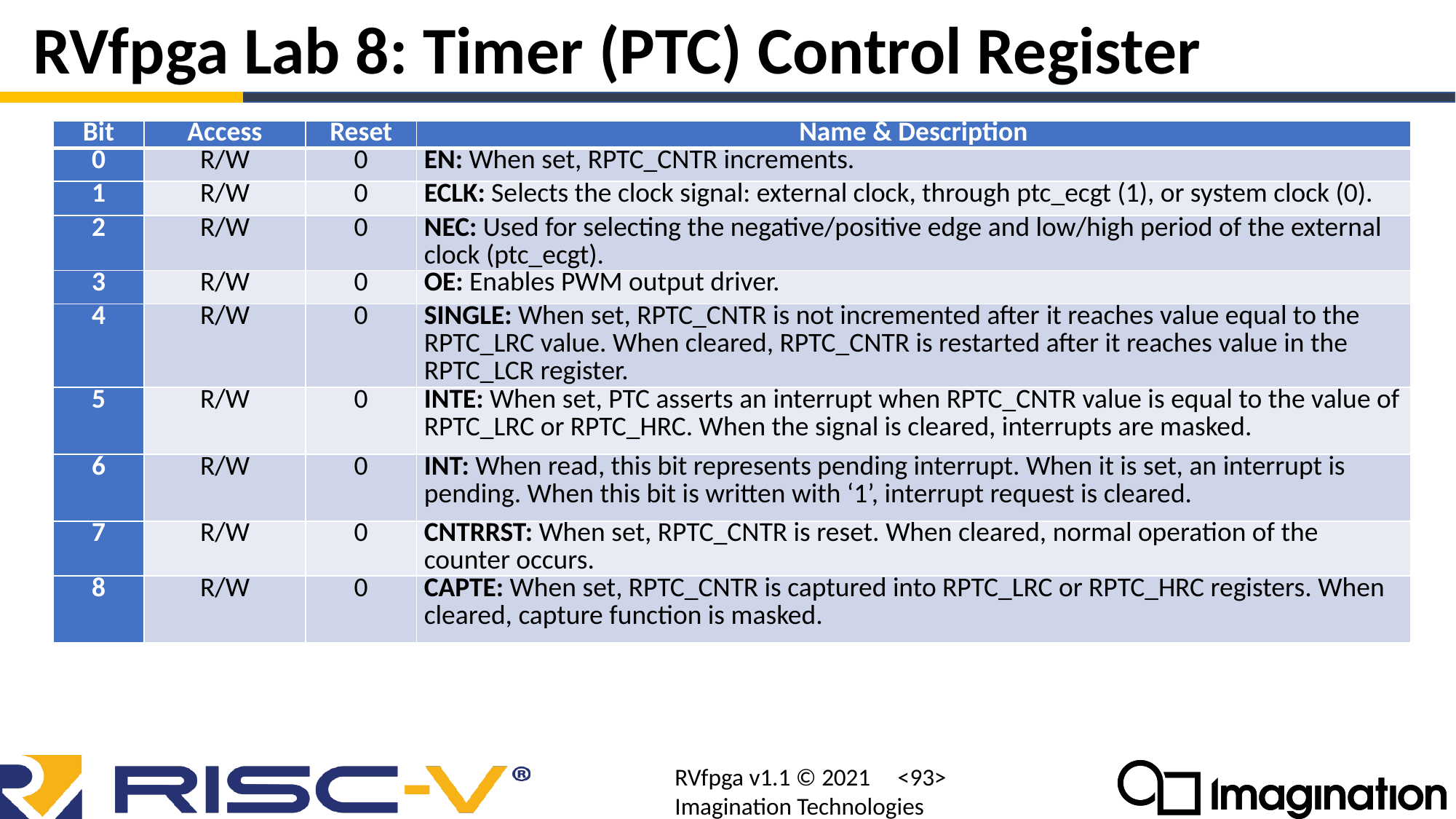

# RVfpga Lab 8: Timer (PTC) Control Register
| Bit | Access | Reset | Name & Description |
| --- | --- | --- | --- |
| 0 | R/W | 0 | EN: When set, RPTC\_CNTR increments. |
| 1 | R/W | 0 | ECLK: Selects the clock signal: external clock, through ptc\_ecgt (1), or system clock (0). |
| 2 | R/W | 0 | NEC: Used for selecting the negative/positive edge and low/high period of the external clock (ptc\_ecgt). |
| 3 | R/W | 0 | OE: Enables PWM output driver. |
| 4 | R/W | 0 | SINGLE: When set, RPTC\_CNTR is not incremented after it reaches value equal to the RPTC\_LRC value. When cleared, RPTC\_CNTR is restarted after it reaches value in the RPTC\_LCR register. |
| 5 | R/W | 0 | INTE: When set, PTC asserts an interrupt when RPTC\_CNTR value is equal to the value of RPTC\_LRC or RPTC\_HRC. When the signal is cleared, interrupts are masked. |
| 6 | R/W | 0 | INT: When read, this bit represents pending interrupt. When it is set, an interrupt is pending. When this bit is written with ‘1’, interrupt request is cleared. |
| 7 | R/W | 0 | CNTRRST: When set, RPTC\_CNTR is reset. When cleared, normal operation of the counter occurs. |
| 8 | R/W | 0 | CAPTE: When set, RPTC\_CNTR is captured into RPTC\_LRC or RPTC\_HRC registers. When cleared, capture function is masked. |